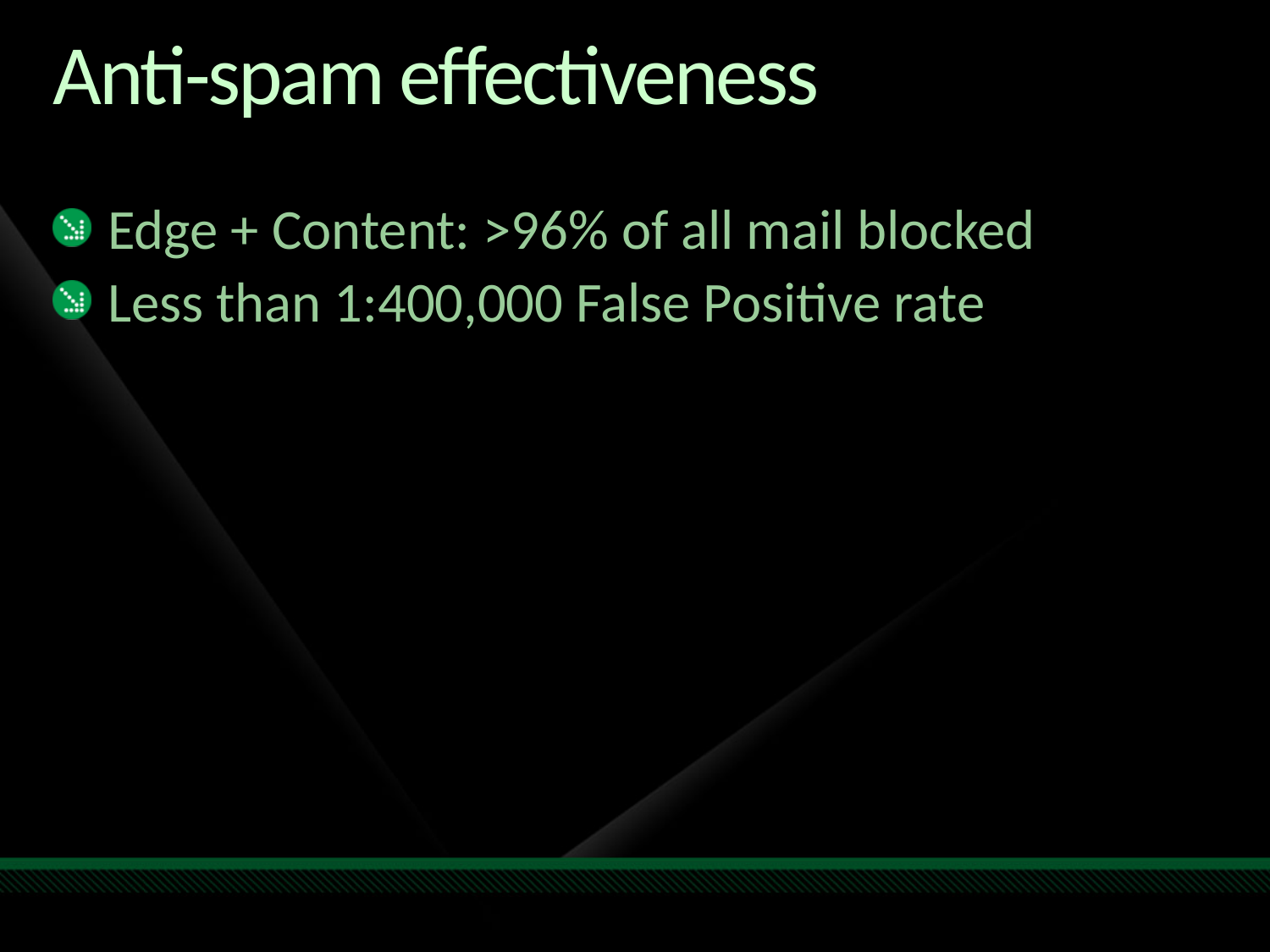

# Anti-spam effectiveness
Edge + Content: >96% of all mail blocked
Less than 1:400,000 False Positive rate